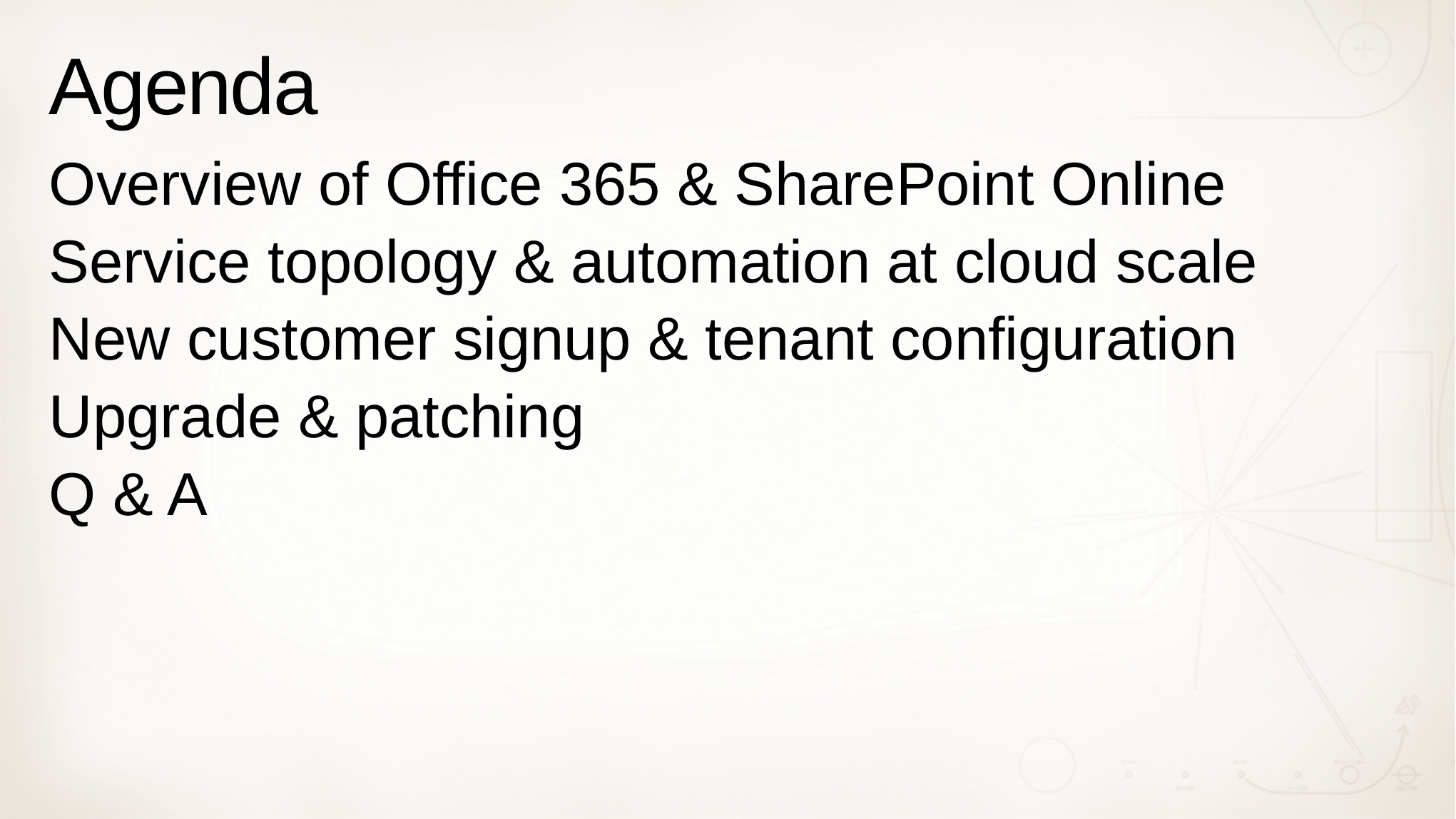

# Agenda
Overview of Office 365 & SharePoint Online
Service topology & automation at cloud scale
New customer signup & tenant configuration
Upgrade & patching
Q & A